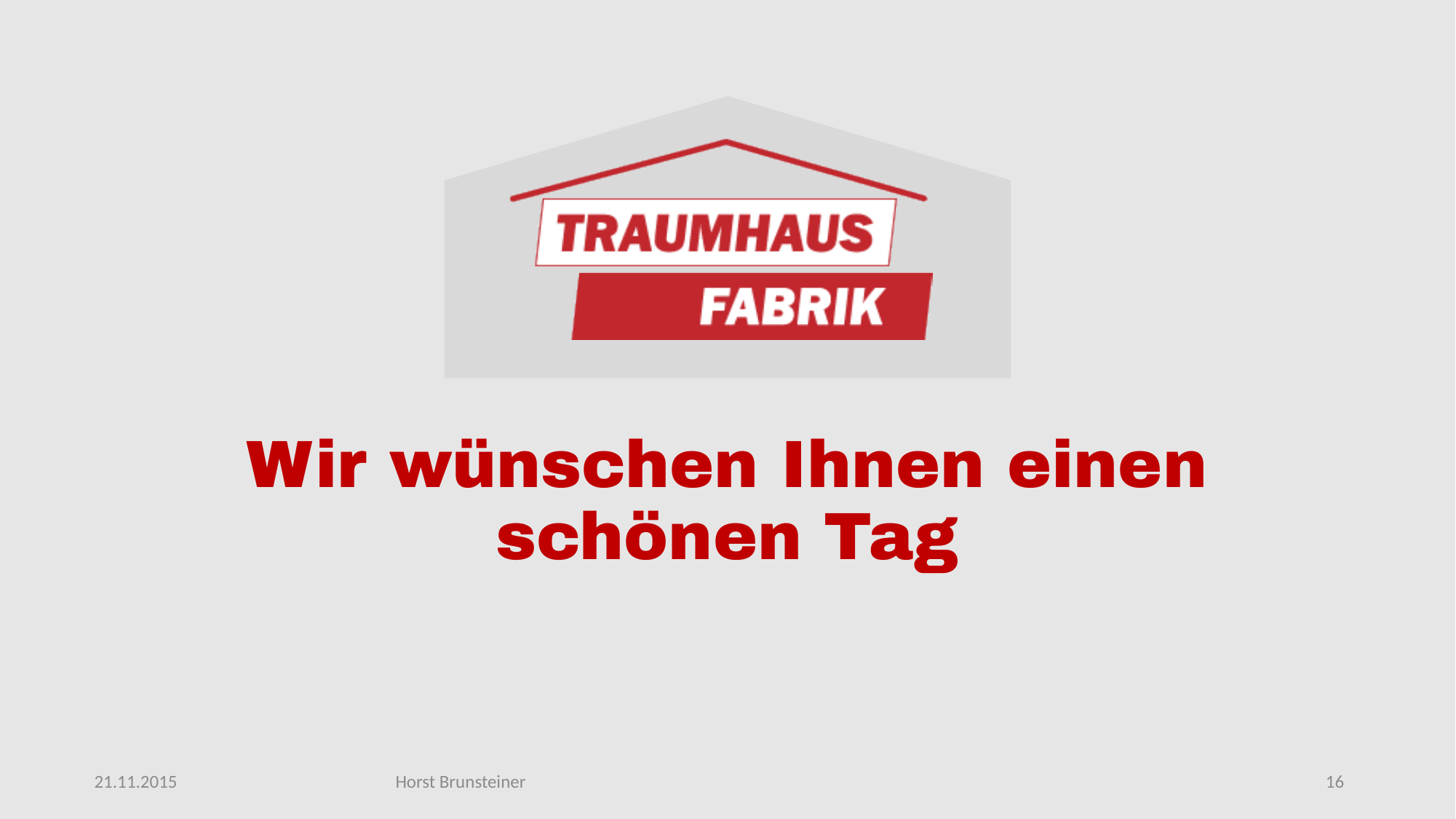

# Wir wünschen Ihnen einen schönen Tag

21.11.2015
Horst Brunsteiner
16